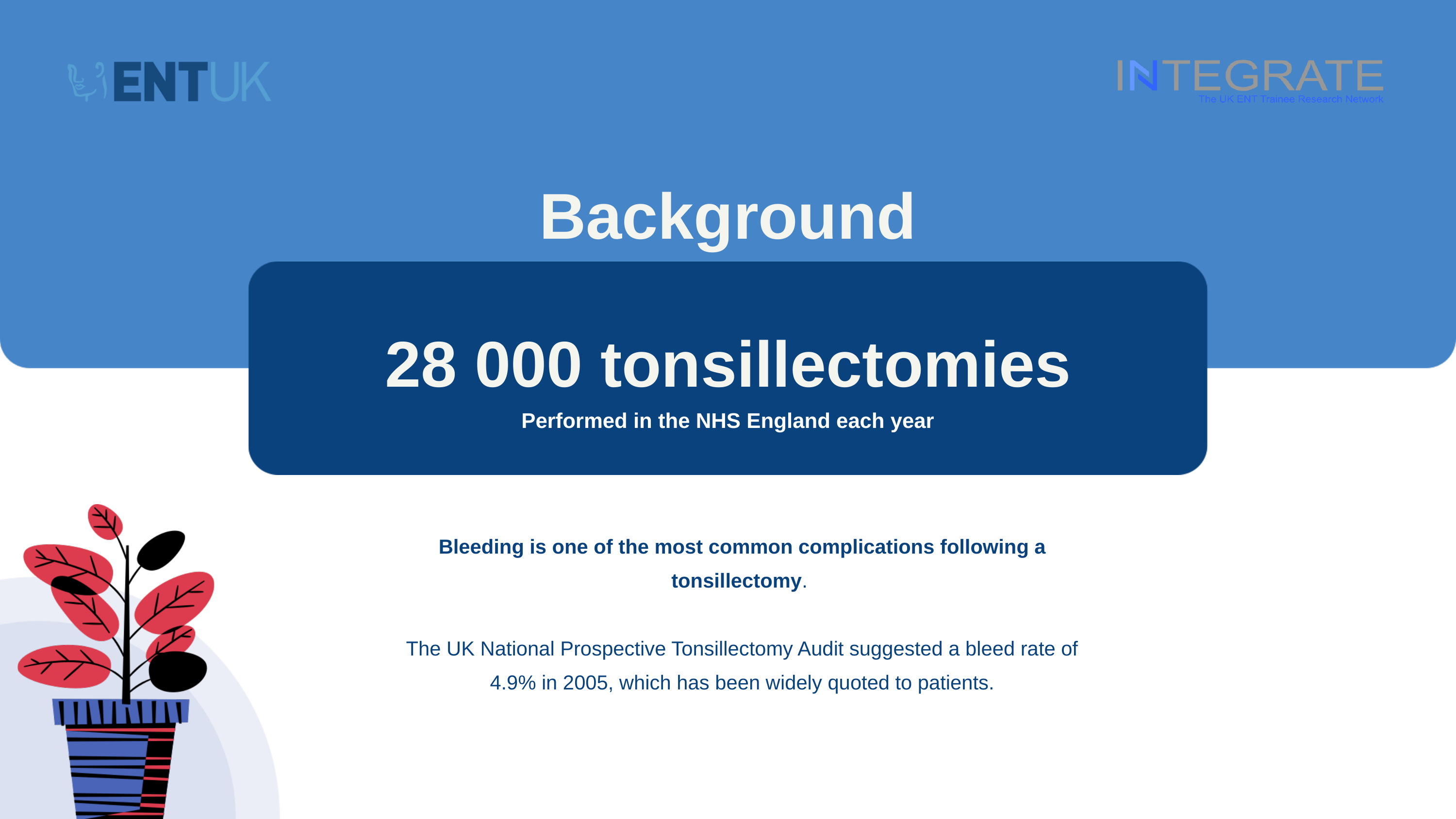

Background

28 000 tonsillectomies
Performed in the NHS England each year

Bleeding is one of the most common complications following a tonsillectomy.

The UK National Prospective Tonsillectomy Audit suggested a bleed rate of 4.9% in 2005, which has been widely quoted to patients.